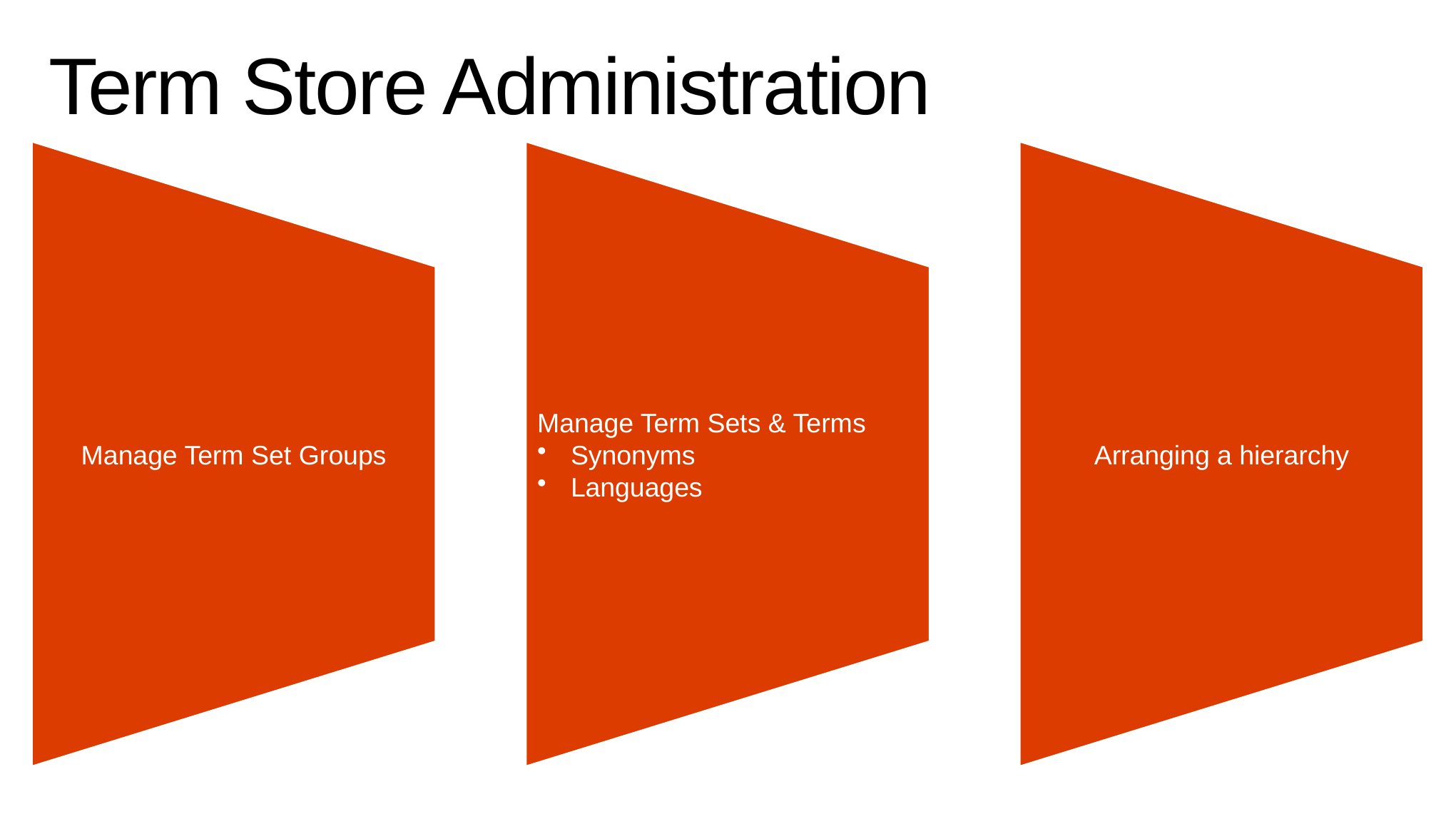

# Term Store Administration
Manage Term Set Groups
Manage Term Sets & Terms
Synonyms
Languages
Arranging a hierarchy